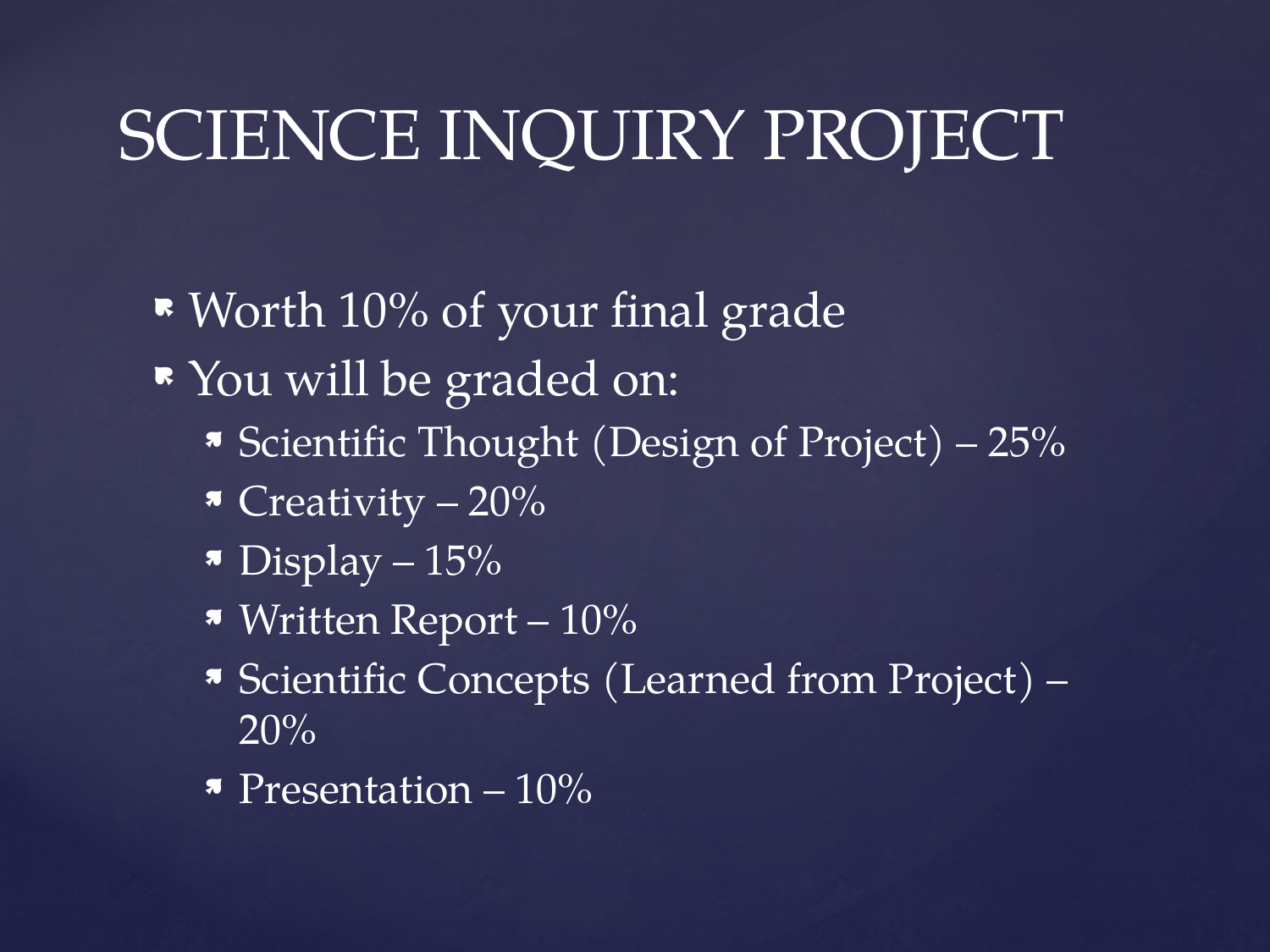

# SCIENCE INQUIRY PROJECT
Worth 10% of your final grade
You will be graded on:
Scientific Thought (Design of Project) – 25%
Creativity – 20%
Display – 15%
Written Report – 10%
Scientific Concepts (Learned from Project) – 20%
Presentation – 10%